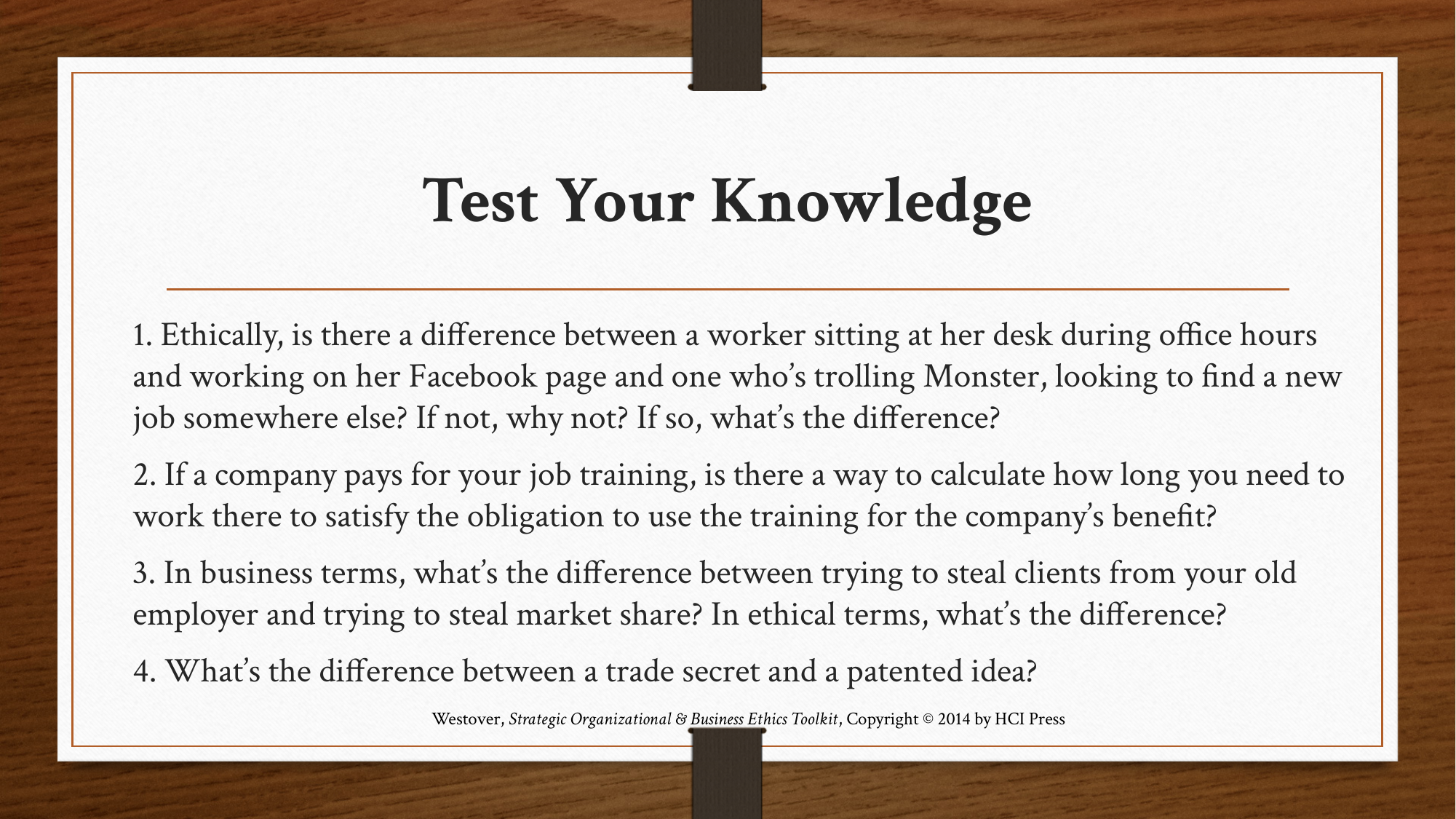

# Test Your Knowledge
1. Ethically, is there a difference between a worker sitting at her desk during office hours and working on her Facebook page and one who’s trolling Monster, looking to find a new job somewhere else? If not, why not? If so, what’s the difference?
2. If a company pays for your job training, is there a way to calculate how long you need to work there to satisfy the obligation to use the training for the company’s benefit?
3. In business terms, what’s the difference between trying to steal clients from your old employer and trying to steal market share? In ethical terms, what’s the difference?
4. What’s the difference between a trade secret and a patented idea?
Westover, Strategic Organizational & Business Ethics Toolkit, Copyright © 2014 by HCI Press